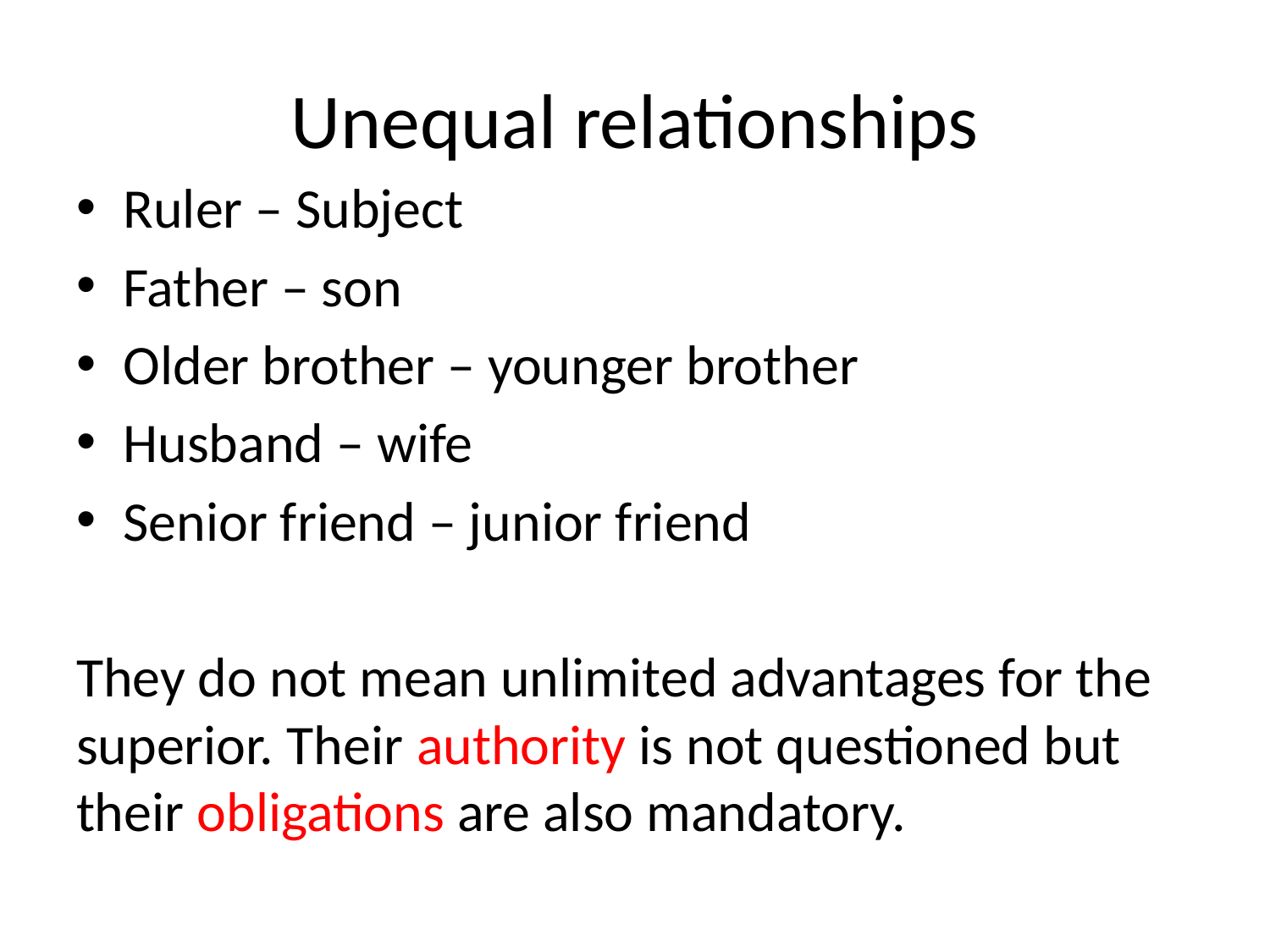

# Unequal relationships
Ruler – Subject
Father – son
Older brother – younger brother
Husband – wife
Senior friend – junior friend

They do not mean unlimited advantages for the superior. Their authority is not questioned but their obligations are also mandatory.